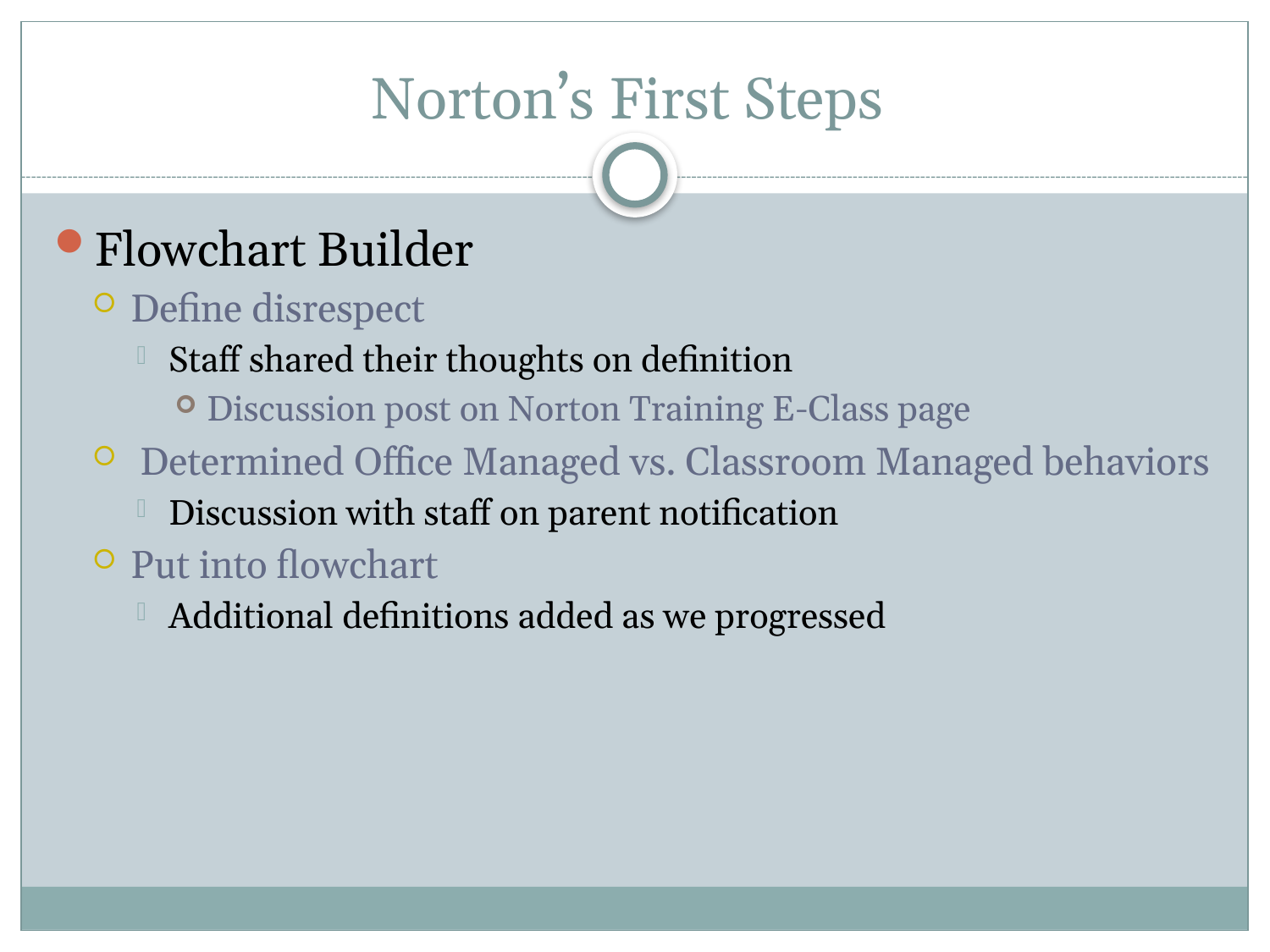

# Norton’s First Steps
Flowchart Builder
Define disrespect
Staff shared their thoughts on definition
Discussion post on Norton Training E-Class page
 Determined Office Managed vs. Classroom Managed behaviors
Discussion with staff on parent notification
Put into flowchart
Additional definitions added as we progressed